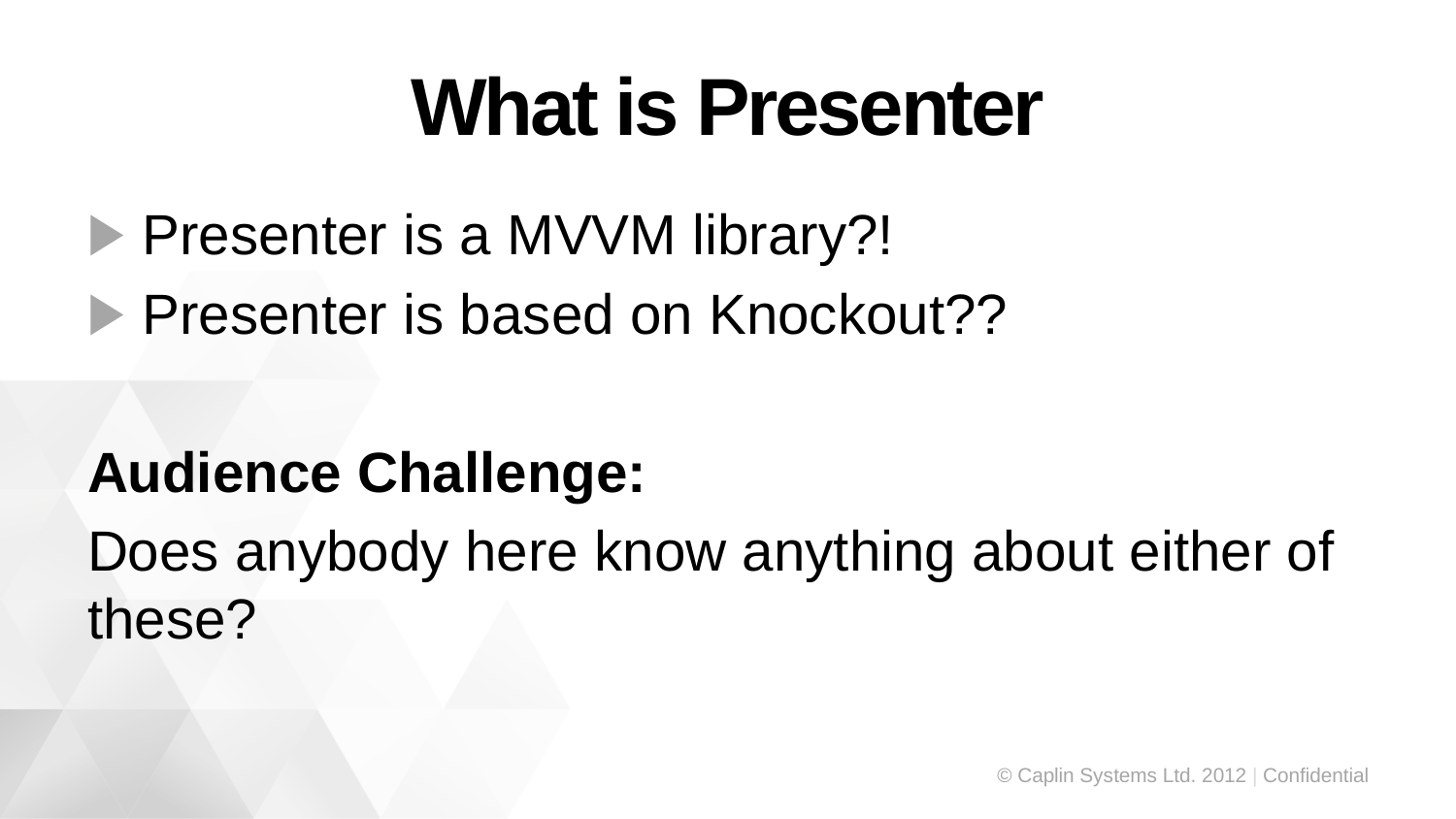

# What is Presenter
Presenter is a MVVM library?!
Presenter is based on Knockout??

Audience Challenge:
Does anybody here know anything about either of these?